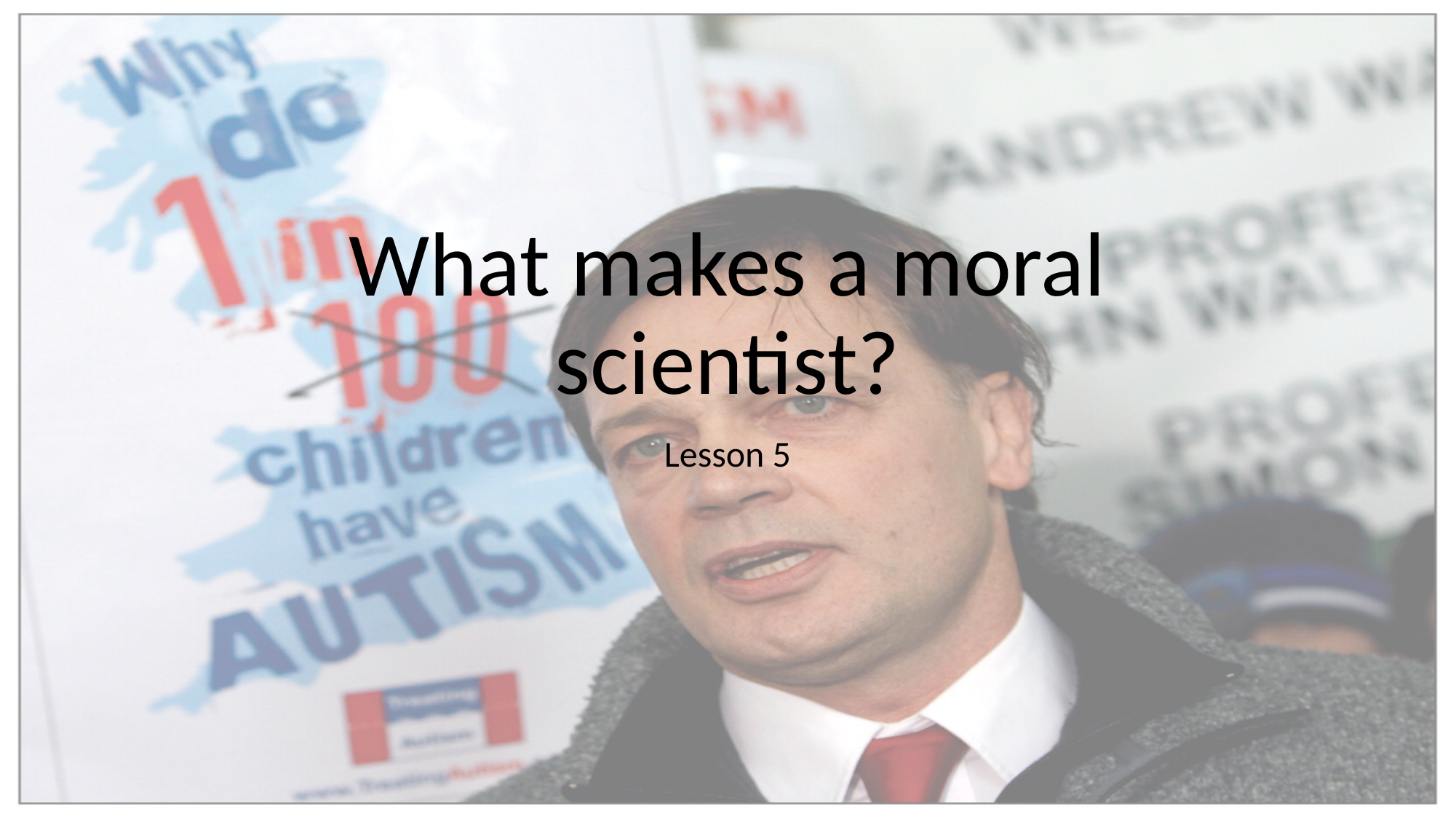

# What makes a moral scientist?
Lesson 5